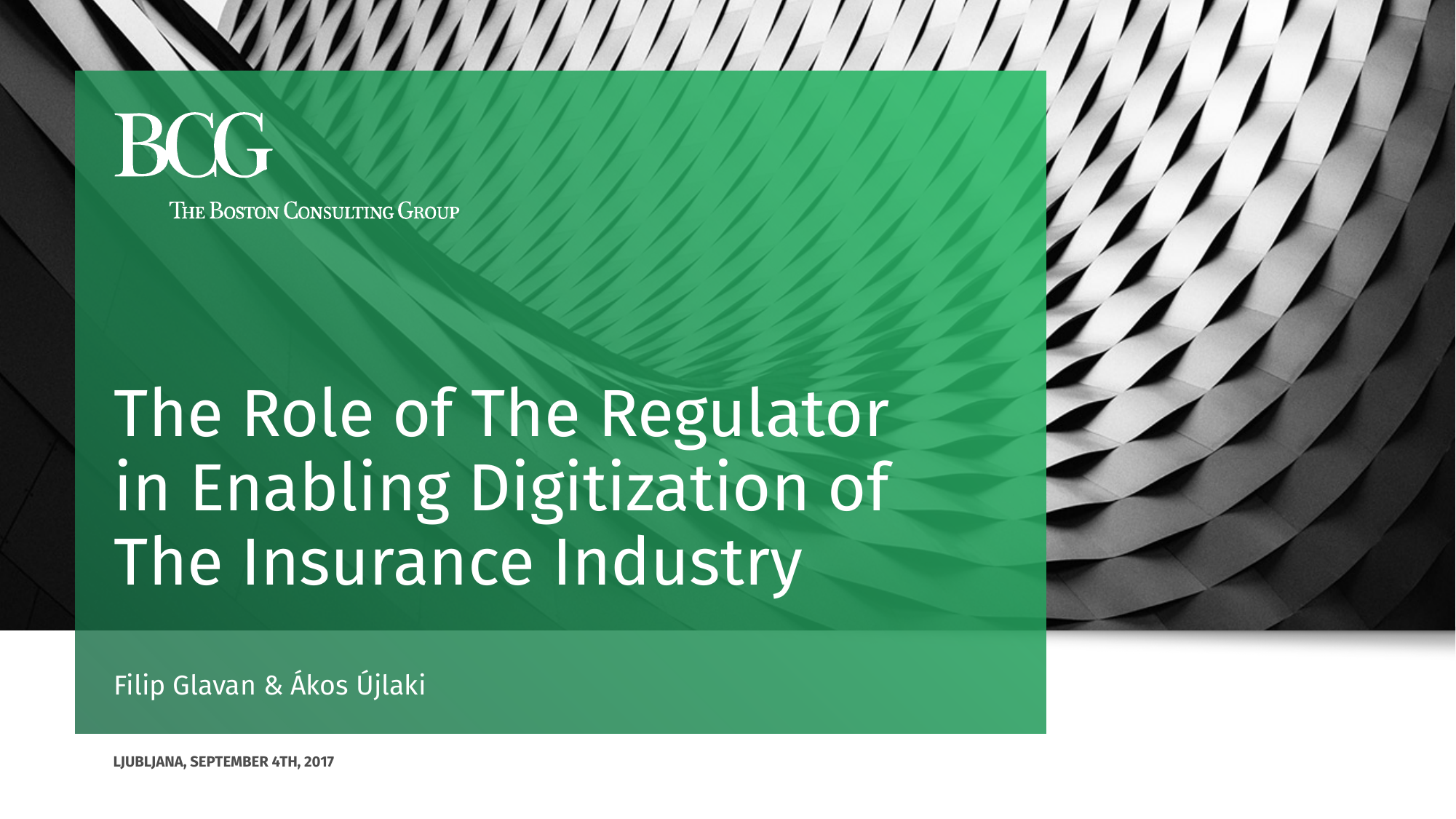

# The Role of The Regulator in Enabling Digitization of The Insurance Industry
Filip Glavan & Ákos Újlaki
Ljubljana, September 4th, 2017